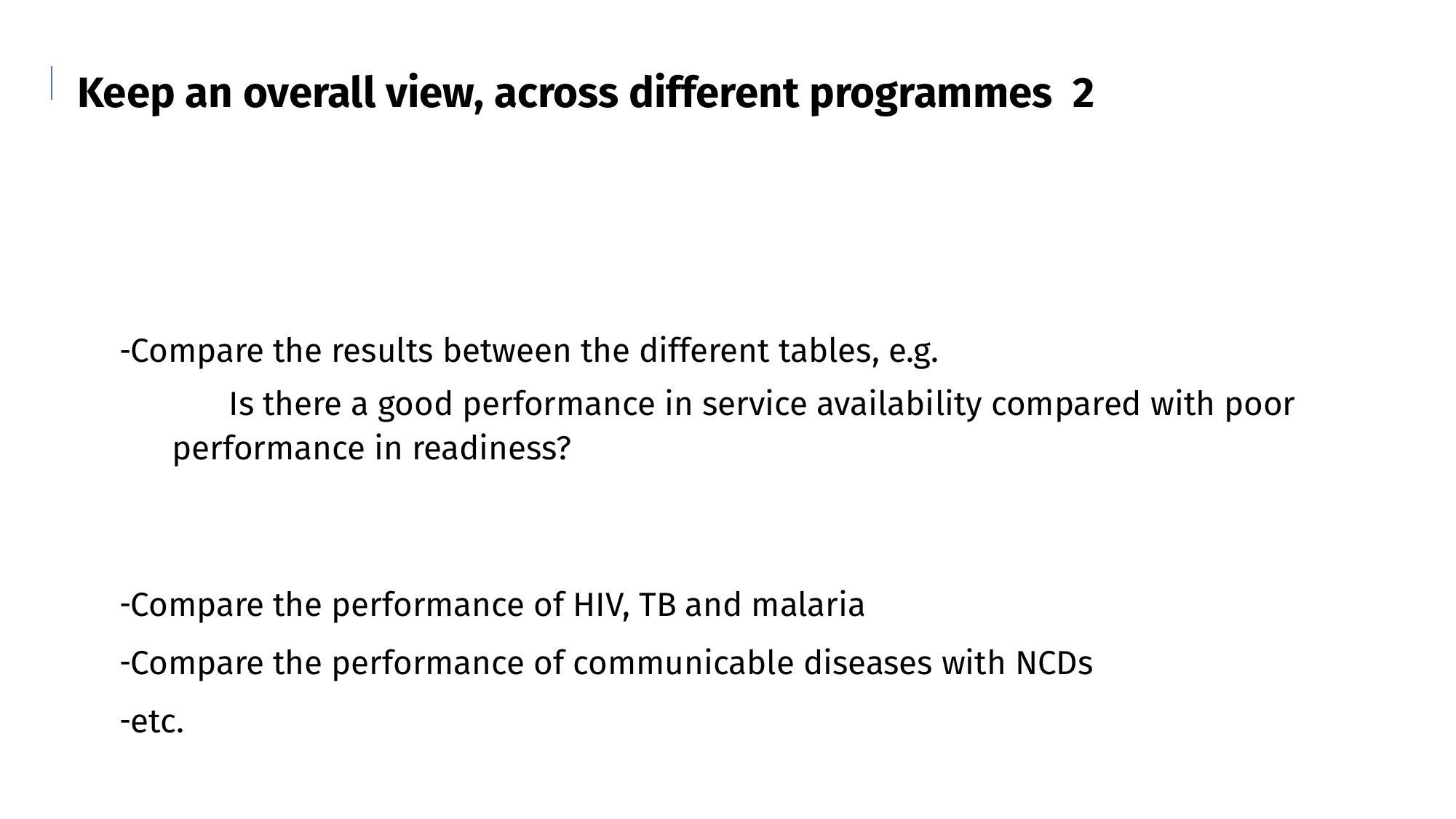

Keep an overall view, across different programmes  2
In the same sub-service area, look at the different tables e.g. for availability, readiness, auxiliary indicators:
Compare the results between the different tables, e.g.
	Is there a good performance in service availability compared with poor
      performance in readiness?
Compare different service areas / programmes, e.g.:
Compare the performance of HIV, TB and malaria
Compare the performance of communicable diseases with NCDs
etc.